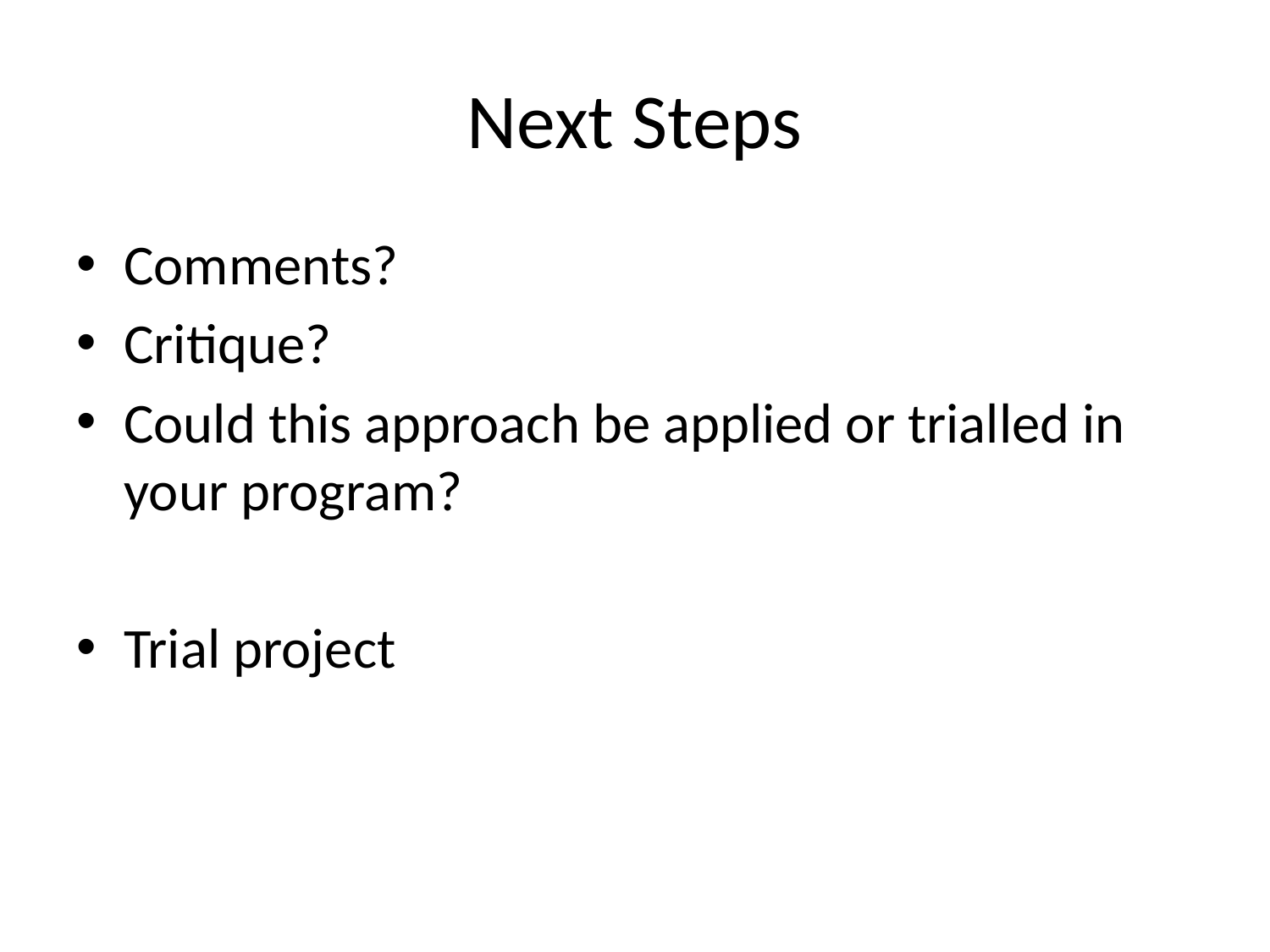

# Next Steps
Comments?
Critique?
Could this approach be applied or trialled in your program?

Trial project